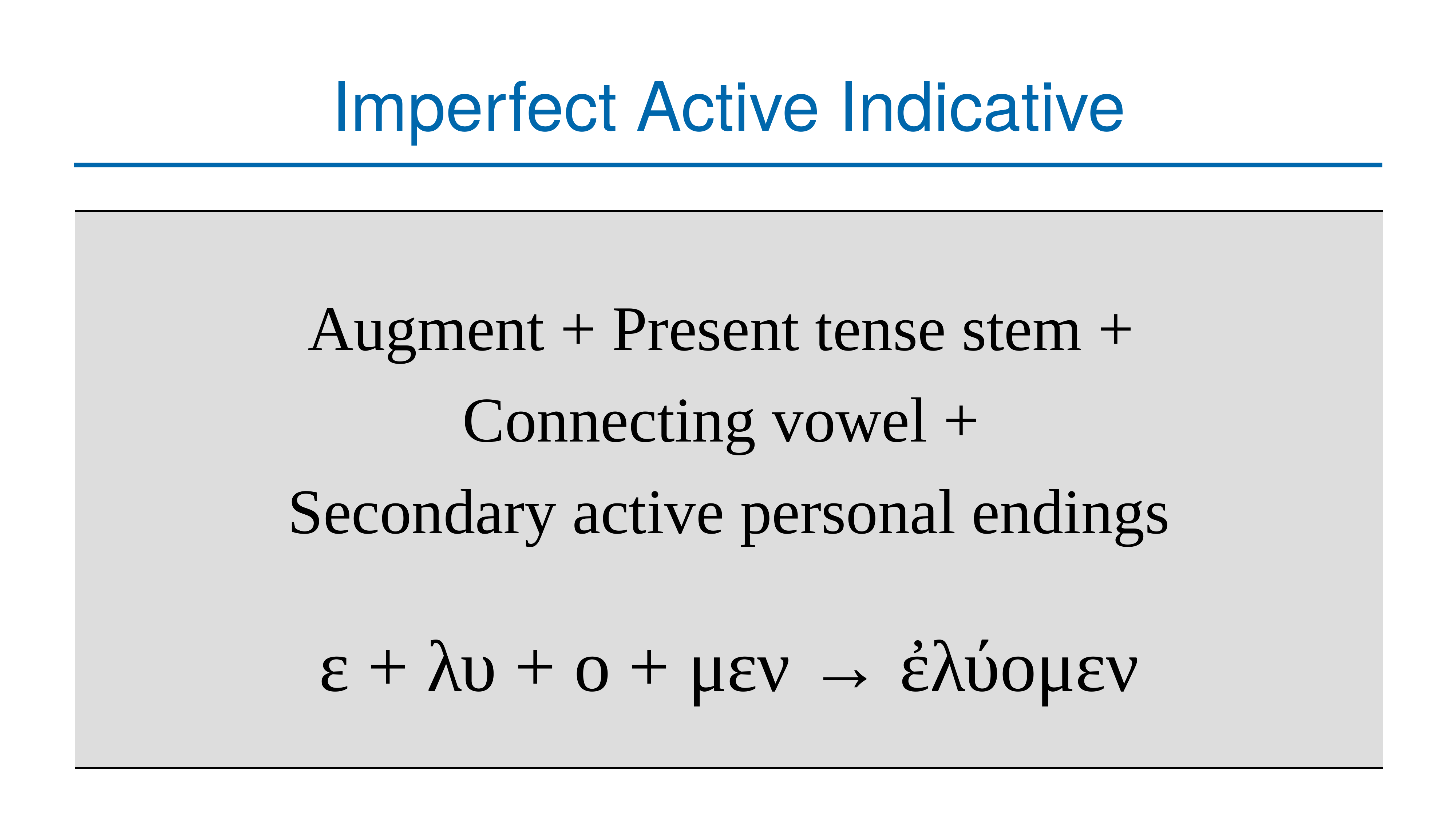

# Imperfect Active Indicative
| Augment + Present tense stem + Connecting vowel + Secondary active personal endings ε + λυ + ο + μεν → ἐλύομεν |
| --- |